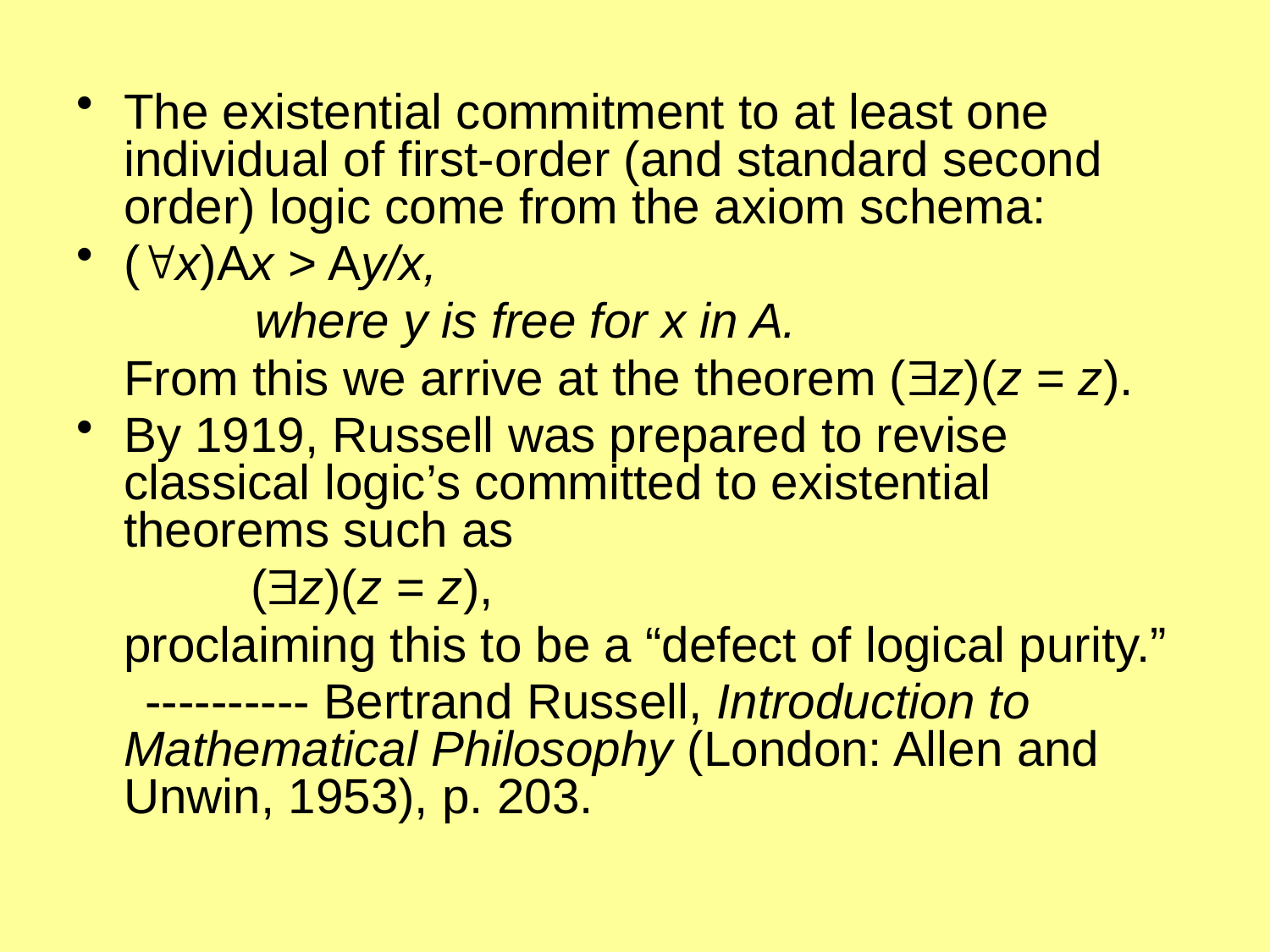

The existential commitment to at least one individual of first-order (and standard second order) logic come from the axiom schema:
(∀x)Ax > Ay/x,
             where y is free for x in A.
	From this we arrive at the theorem (∃z)(z = z).
By 1919, Russell was prepared to revise classical logic’s committed to existential theorems such as
   		(∃z)(z = z),
  	proclaiming this to be a “defect of logical purity.”
     ---------- Bertrand Russell, Introduction to Mathematical Philosophy (London: Allen and Unwin, 1953), p. 203.